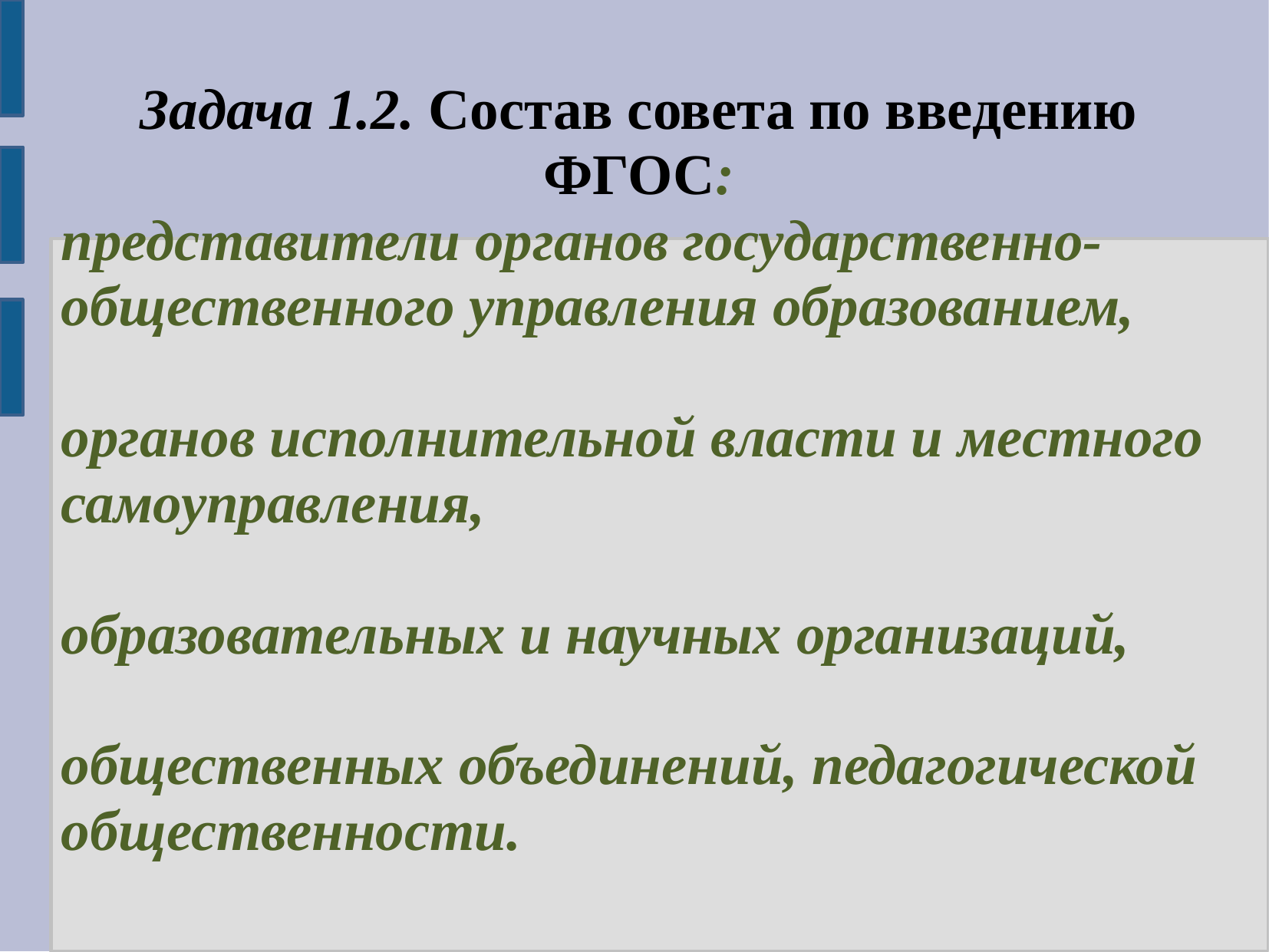

Задача 1.2. Состав совета по введению ФГОС:
представители органов государственно-общественного управления образованием,

органов исполнительной власти и местного самоуправления,

образовательных и научных организаций,

общественных объединений, педагогической общественности.